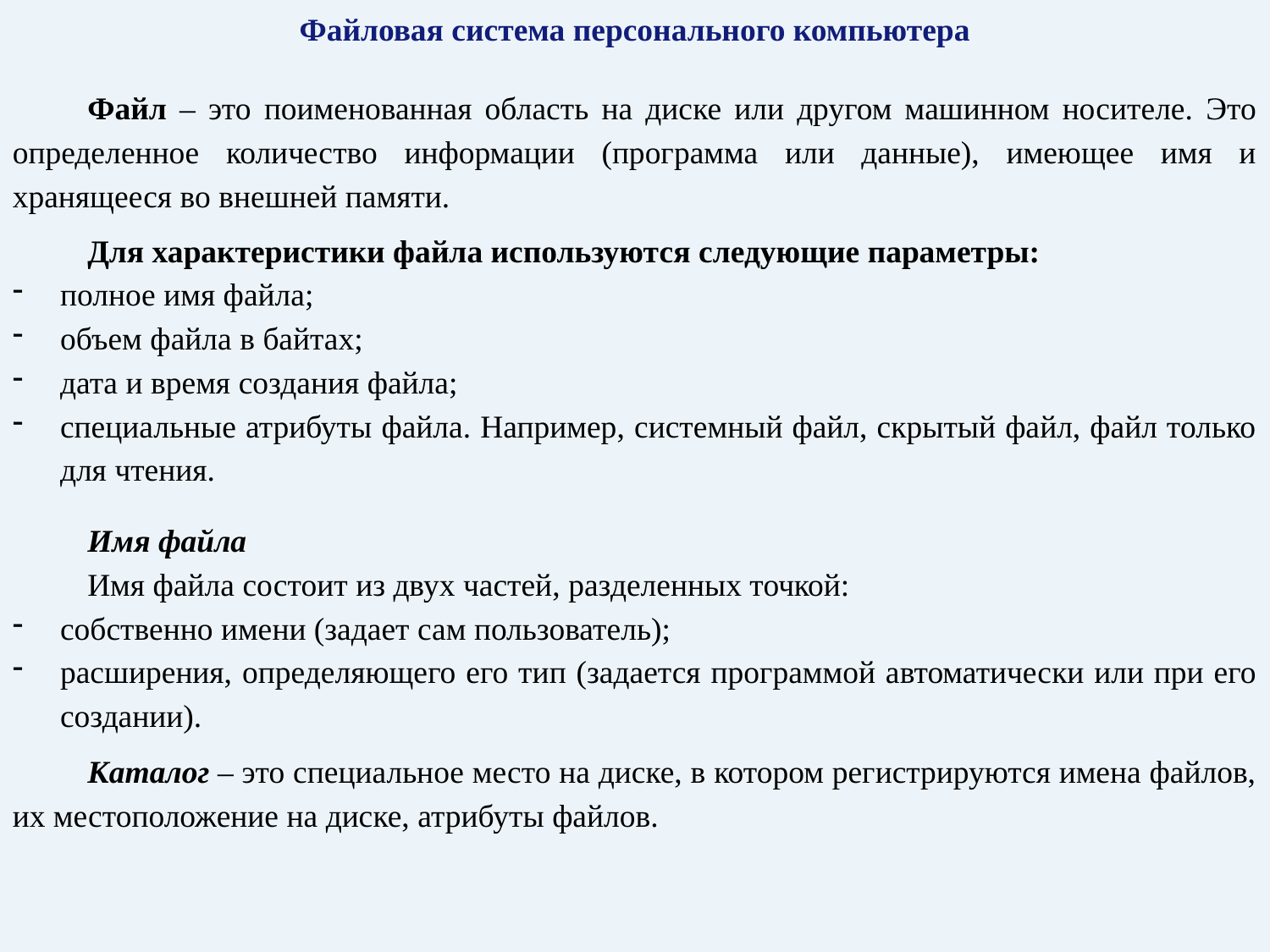

Файловая система персонального компьютера
Файл – это поименованная область на диске или другом машинном носителе. Это определенное количество информации (программа или данные), имеющее имя и хранящееся во внешней памяти.
Для характеристики файла используются следующие параметры:
полное имя файла;
объем файла в байтах;
дата и время создания файла;
специальные атрибуты файла. Например, системный файл, скрытый файл, файл только для чтения.
Имя файла
Имя файла состоит из двух частей, разделенных точкой:
собственно имени (задает сам пользователь);
расширения, определяющего его тип (задается программой автоматически или при его создании).
Каталог – это специальное место на диске, в котором регистрируются имена файлов, их местоположение на диске, атрибуты файлов.